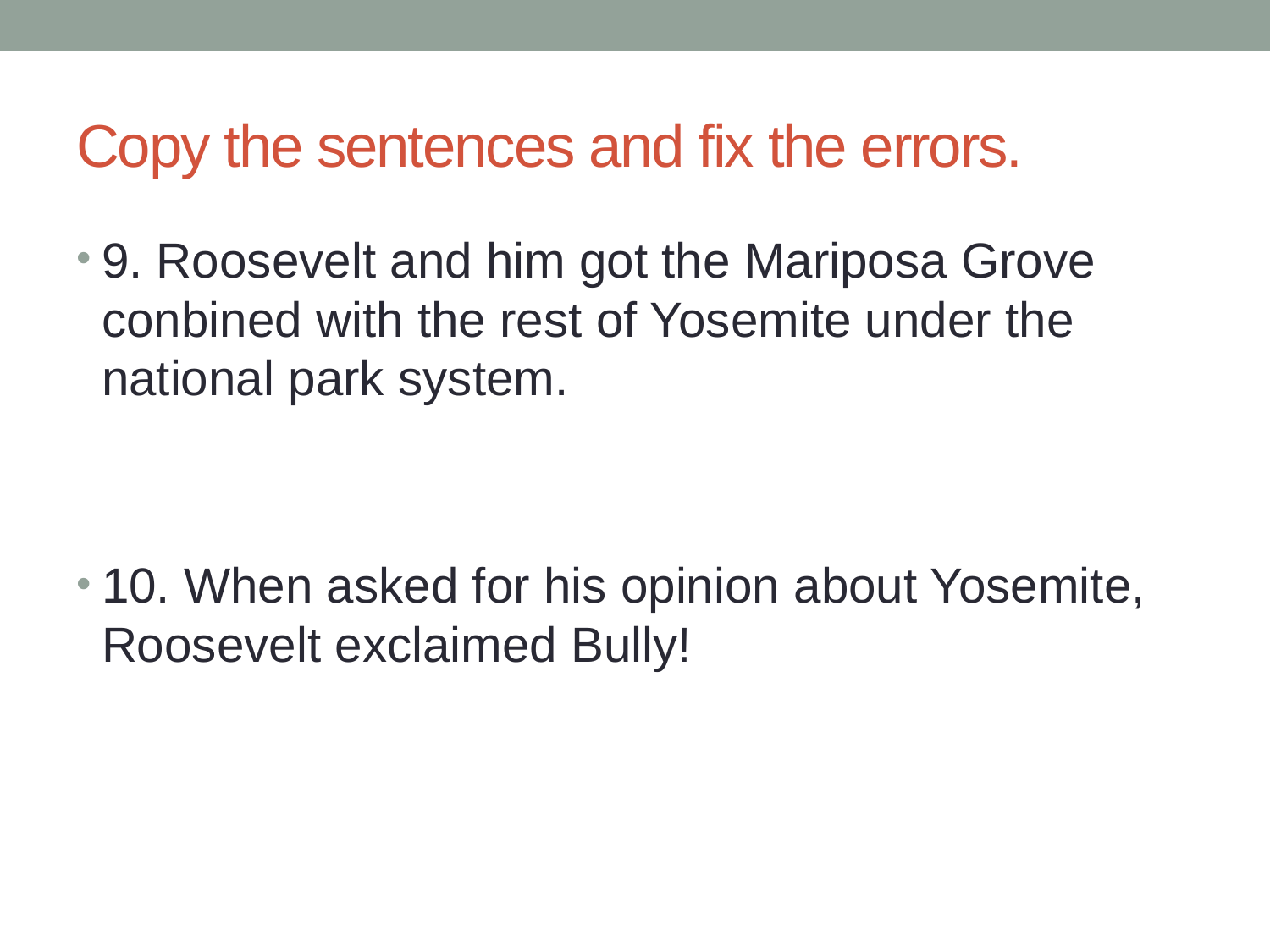

# Copy the sentences and fix the errors.
9. Roosevelt and him got the Mariposa Grove conbined with the rest of Yosemite under the national park system.

10. When asked for his opinion about Yosemite, Roosevelt exclaimed Bully!